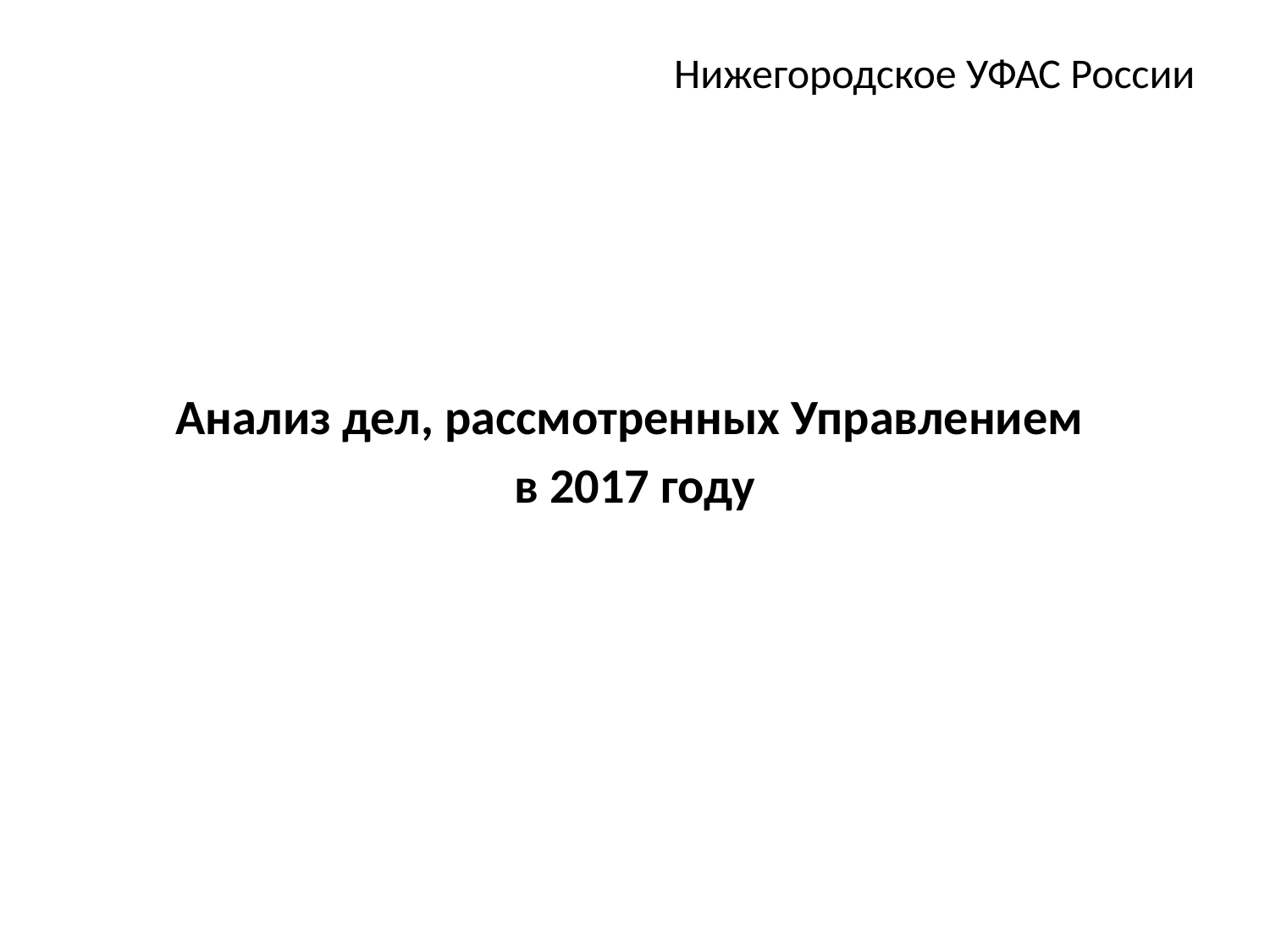

# Нижегородское УФАС России

Анализ дел, рассмотренных Управлением
в 2017 году